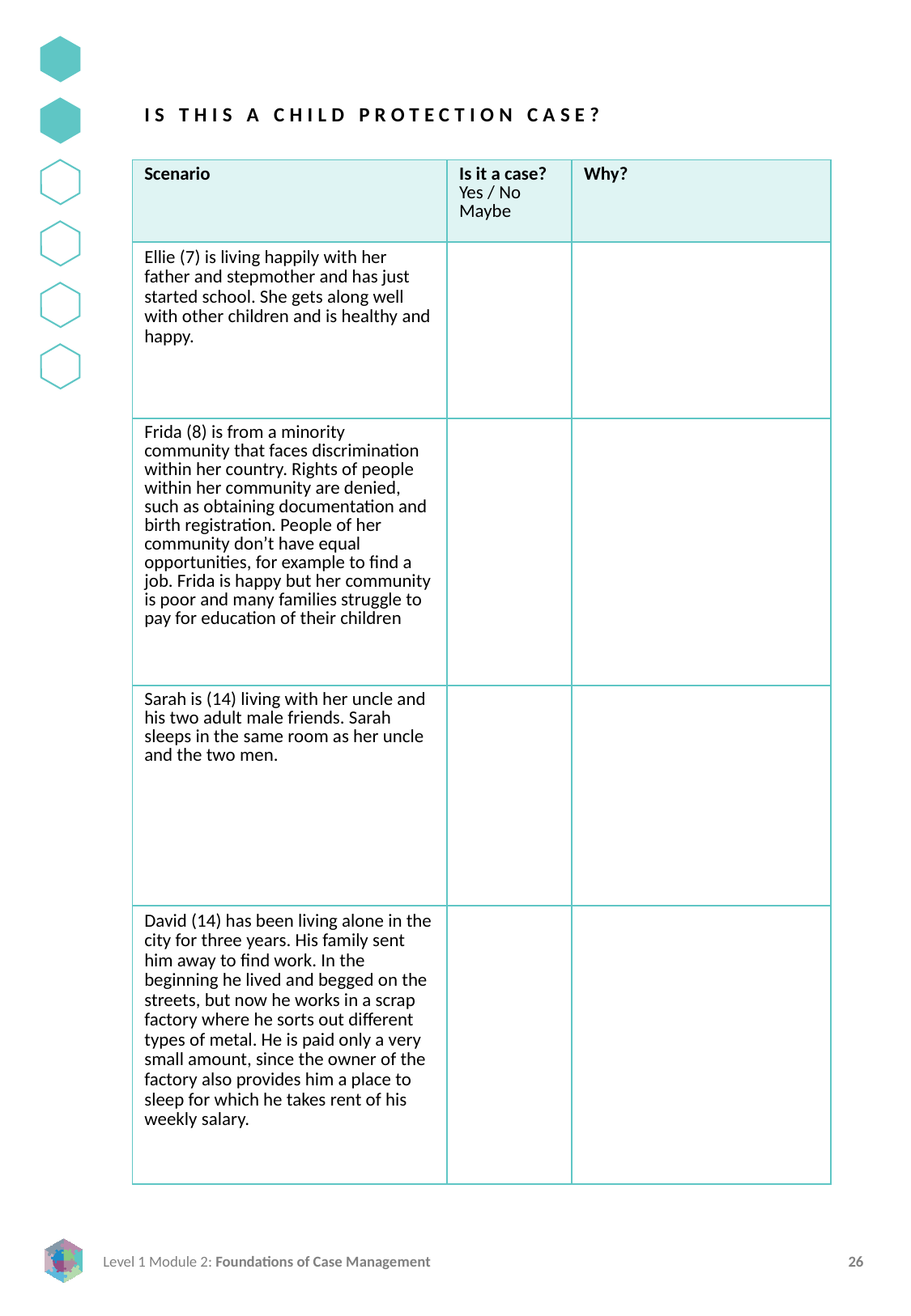

IS THIS A CHILD PROTECTION CASE?

| Scenario | Is it a case? Yes / No Maybe | Why? |
| --- | --- | --- |
| Ellie (7) is living happily with her father and stepmother and has just started school. She gets along well with other children and is healthy and happy. |  |  |
| Frida (8) is from a minority community that faces discrimination within her country. Rights of people within her community are denied, such as obtaining documentation and birth registration. People of her community don’t have equal opportunities, for example to find a job. Frida is happy but her community is poor and many families struggle to pay for education of their children |  |  |
| Sarah is (14) living with her uncle and his two adult male friends. Sarah sleeps in the same room as her uncle and the two men. |  |  |
| David (14) has been living alone in the city for three years. His family sent him away to find work. In the beginning he lived and begged on the streets, but now he works in a scrap factory where he sorts out different types of metal. He is paid only a very small amount, since the owner of the factory also provides him a place to sleep for which he takes rent of his weekly salary. |  |  |